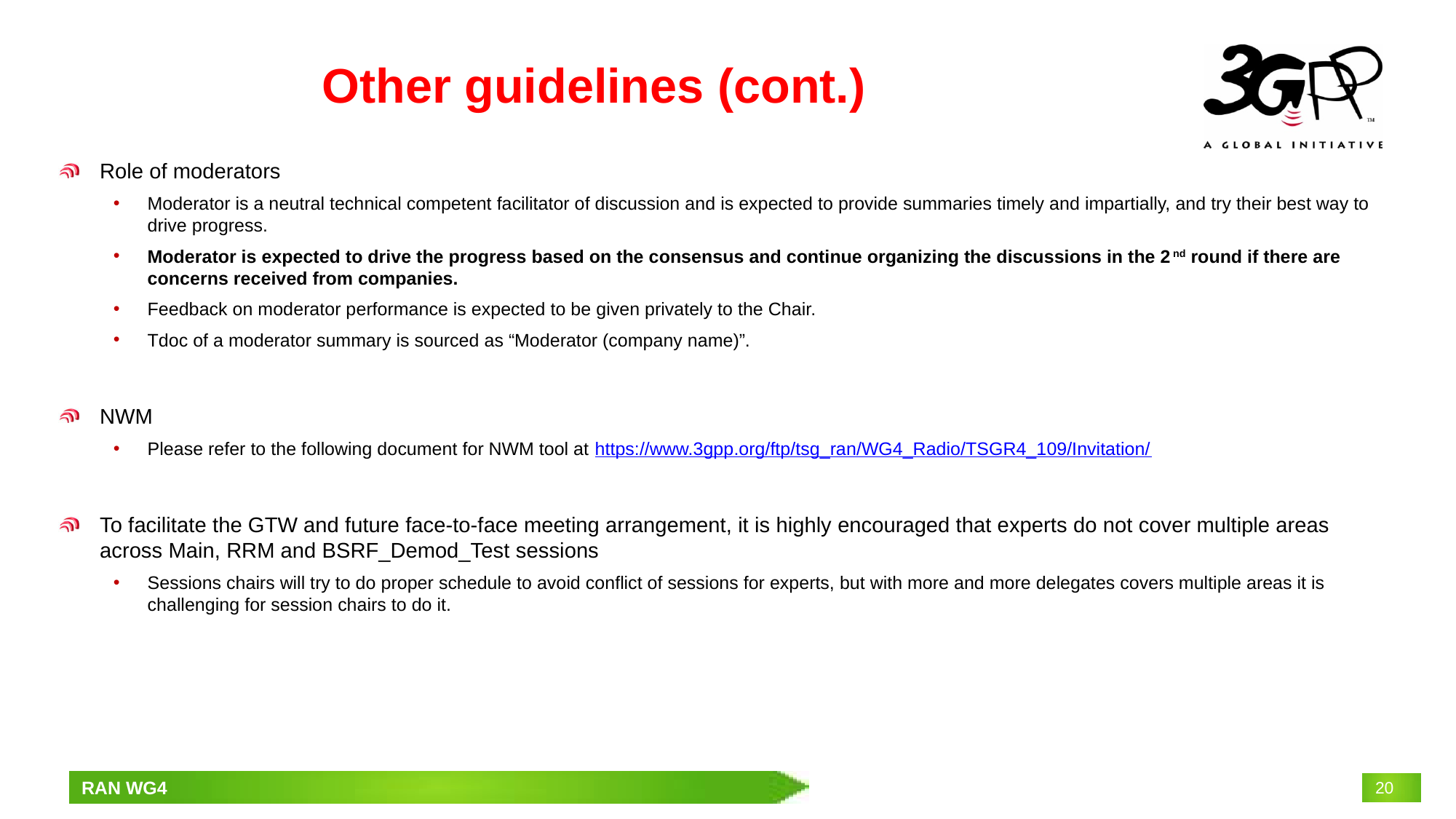

# Other guidelines (cont.)
Role of moderators
Moderator is a neutral technical competent facilitator of discussion and is expected to provide summaries timely and impartially, and try their best way to drive progress.
Moderator is expected to drive the progress based on the consensus and continue organizing the discussions in the 2nd round if there are concerns received from companies.
Feedback on moderator performance is expected to be given privately to the Chair.
Tdoc of a moderator summary is sourced as “Moderator (company name)”.

NWM
Please refer to the following document for NWM tool at https://www.3gpp.org/ftp/tsg_ran/WG4_Radio/TSGR4_109/Invitation/

To facilitate the GTW and future face-to-face meeting arrangement, it is highly encouraged that experts do not cover multiple areas across Main, RRM and BSRF_Demod_Test sessions
Sessions chairs will try to do proper schedule to avoid conflict of sessions for experts, but with more and more delegates covers multiple areas it is challenging for session chairs to do it.